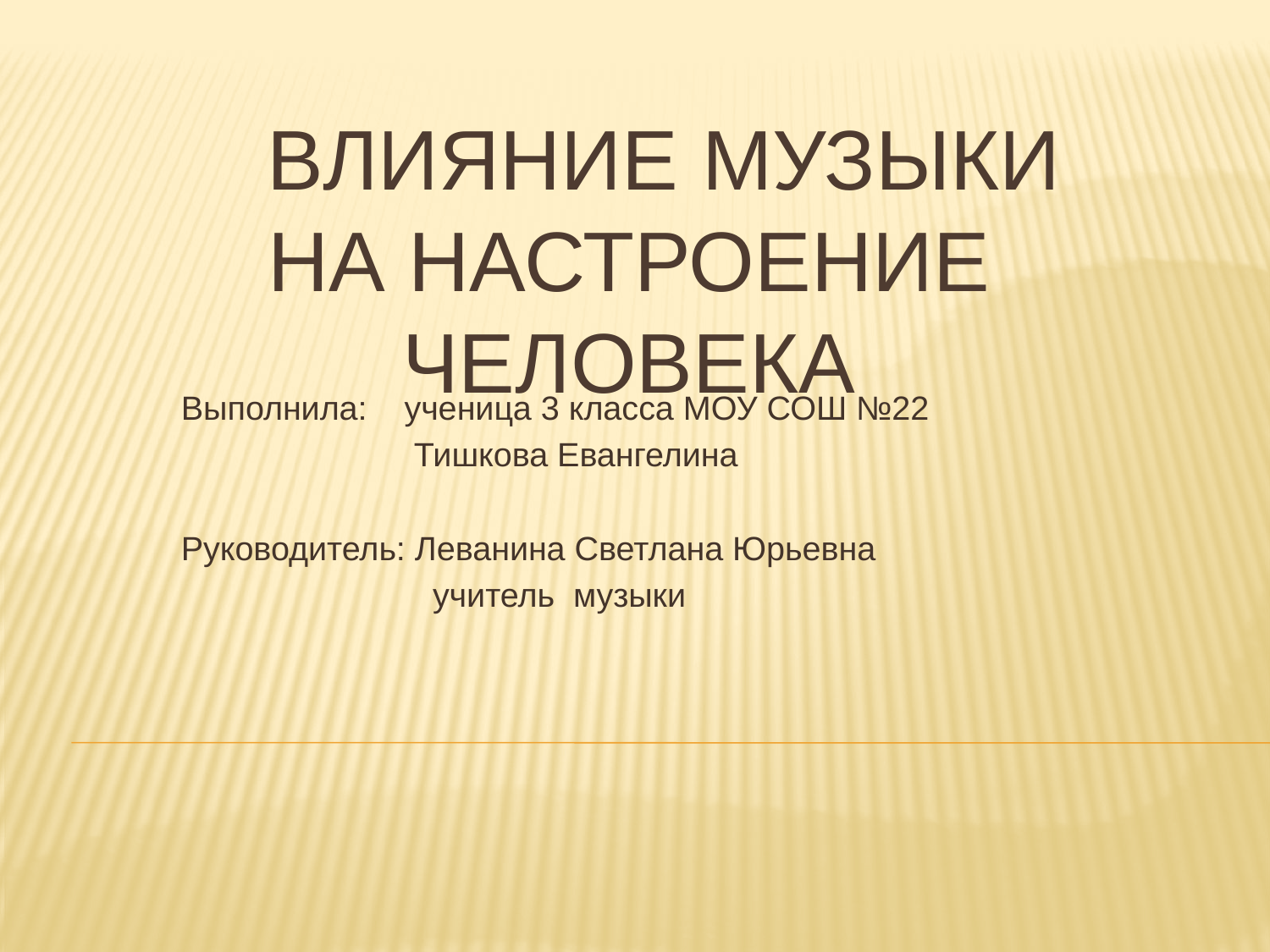

# Влияние музыки на настроение человека
Выполнила:    ученица 3 класса МОУ СОШ №22
                         Тишкова Евангелина

Руководитель: Леванина Светлана Юрьевна
                           учитель  музыки